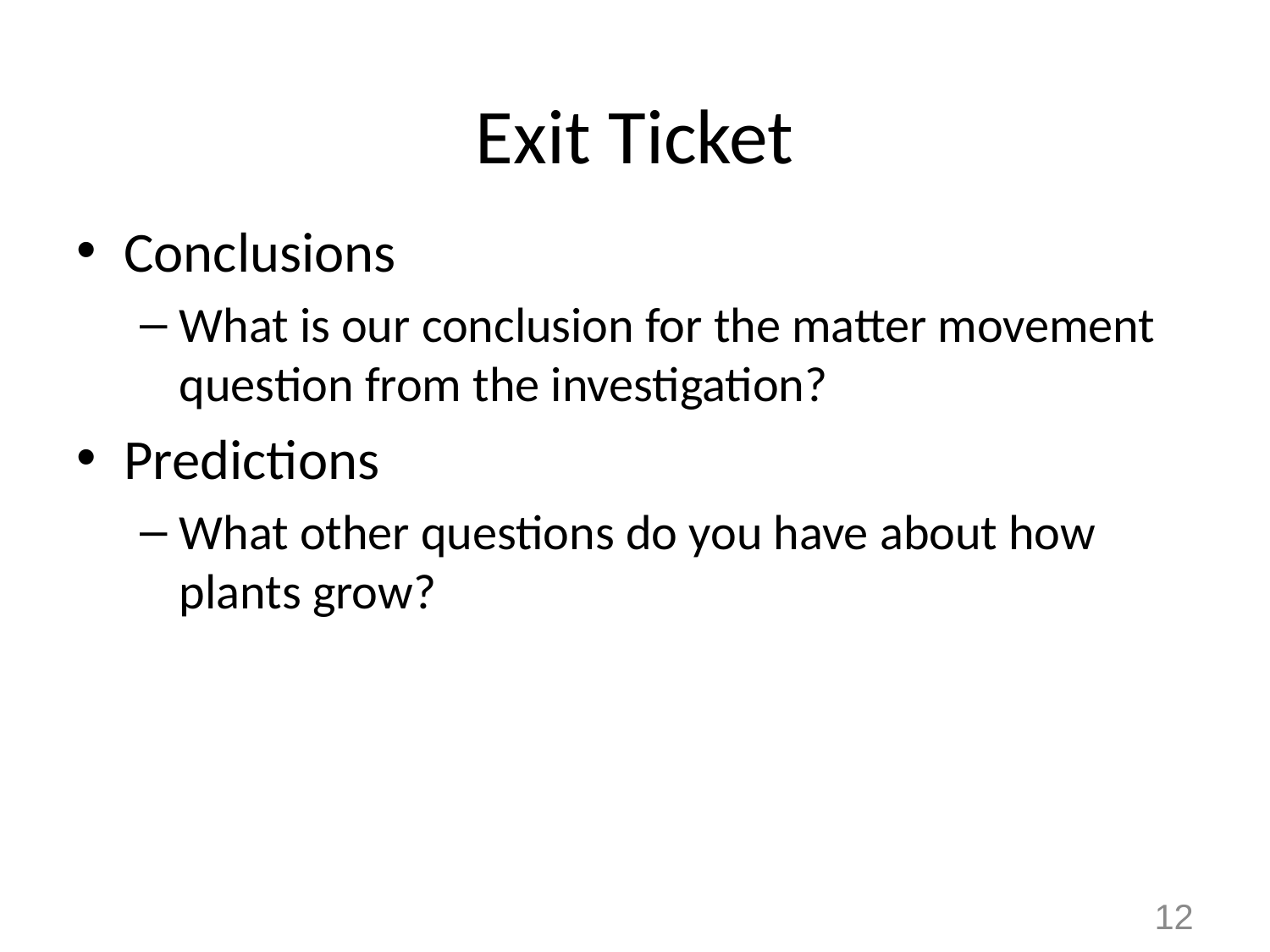

# Exit Ticket
Conclusions
What is our conclusion for the matter movement question from the investigation?
Predictions
What other questions do you have about how plants grow?
12